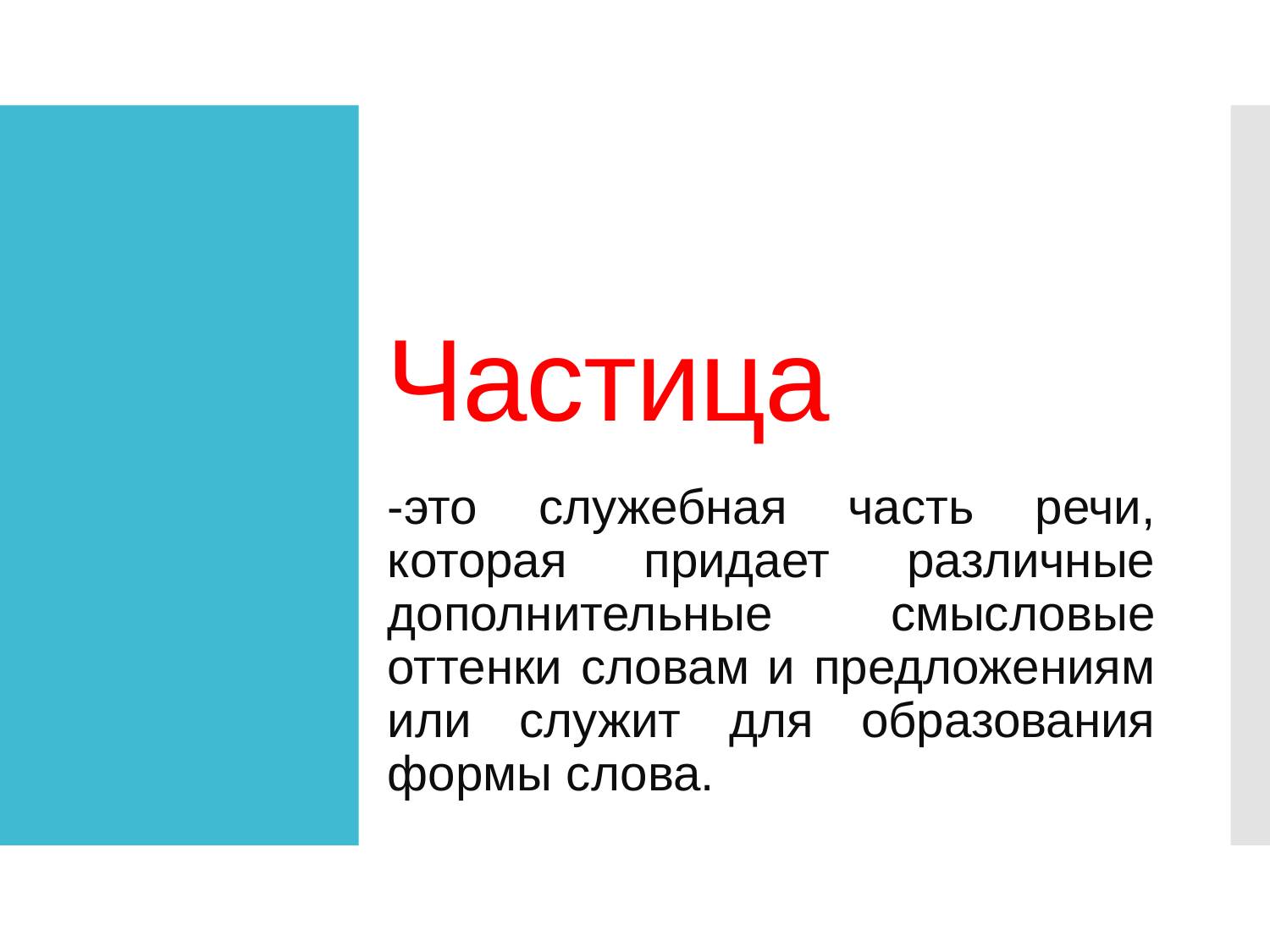

Частица
-это служебная часть речи, которая придает различные дополнительные смысловые оттенки словам и предложениям или служит для образования формы слова.